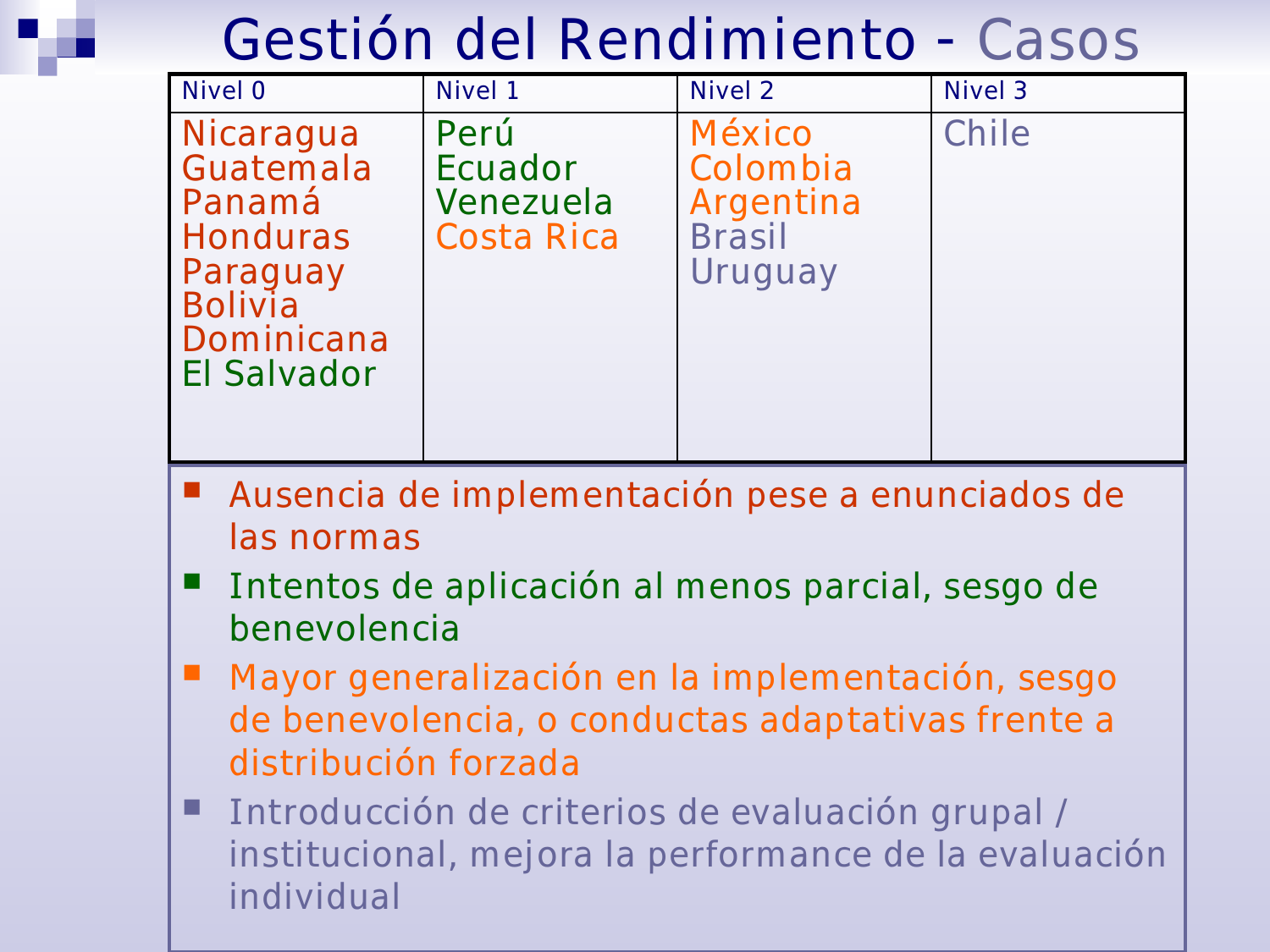

# Gestión del Rendimiento - Casos
| Nivel 0 | Nivel 1 | Nivel 2 | Nivel 3 |
| --- | --- | --- | --- |
| Nicaragua Guatemala Panamá Honduras Paraguay Bolivia Dominicana El Salvador | Perú Ecuador Venezuela Costa Rica | México Colombia Argentina Brasil Uruguay | Chile |
Ausencia de implementación pese a enunciados de las normas
Intentos de aplicación al menos parcial, sesgo de benevolencia
Mayor generalización en la implementación, sesgo de benevolencia, o conductas adaptativas frente a distribución forzada
Introducción de criterios de evaluación grupal / institucional, mejora la performance de la evaluación individual